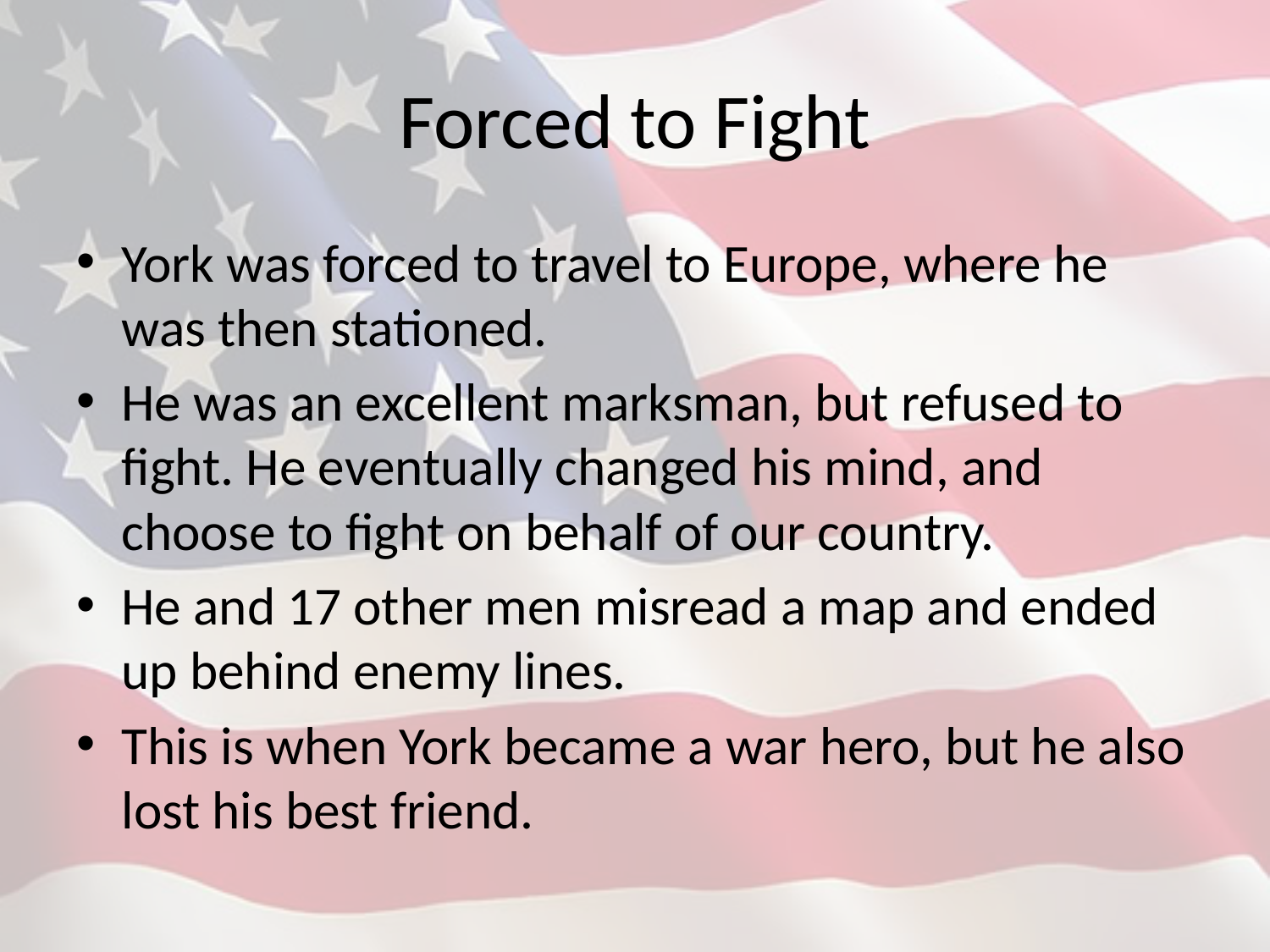

# Forced to Fight
York was forced to travel to Europe, where he was then stationed.
He was an excellent marksman, but refused to fight. He eventually changed his mind, and choose to fight on behalf of our country.
He and 17 other men misread a map and ended up behind enemy lines.
This is when York became a war hero, but he also lost his best friend.